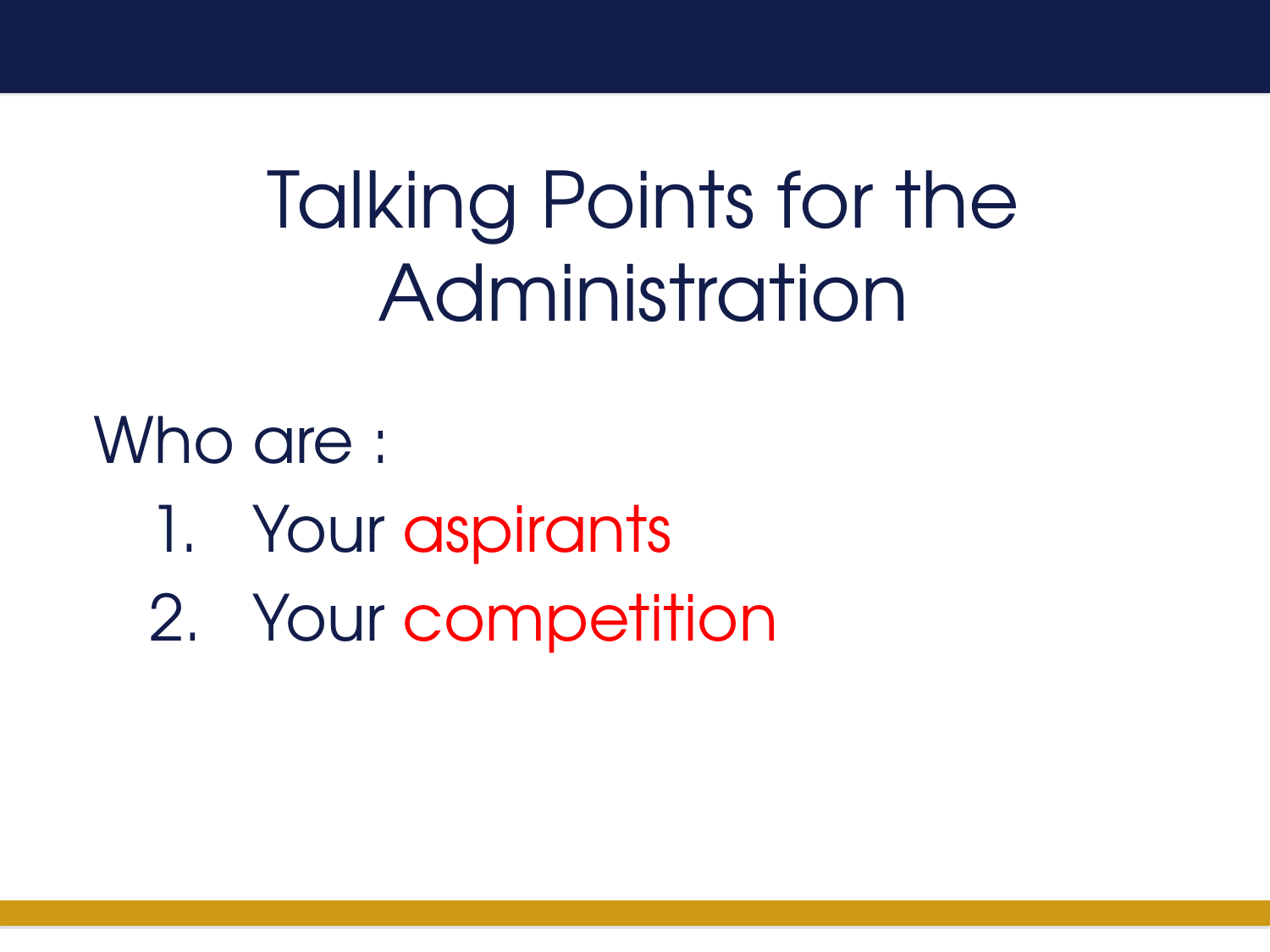

# Talking Points for the Administration
Who are :
Your aspirants
Your competition